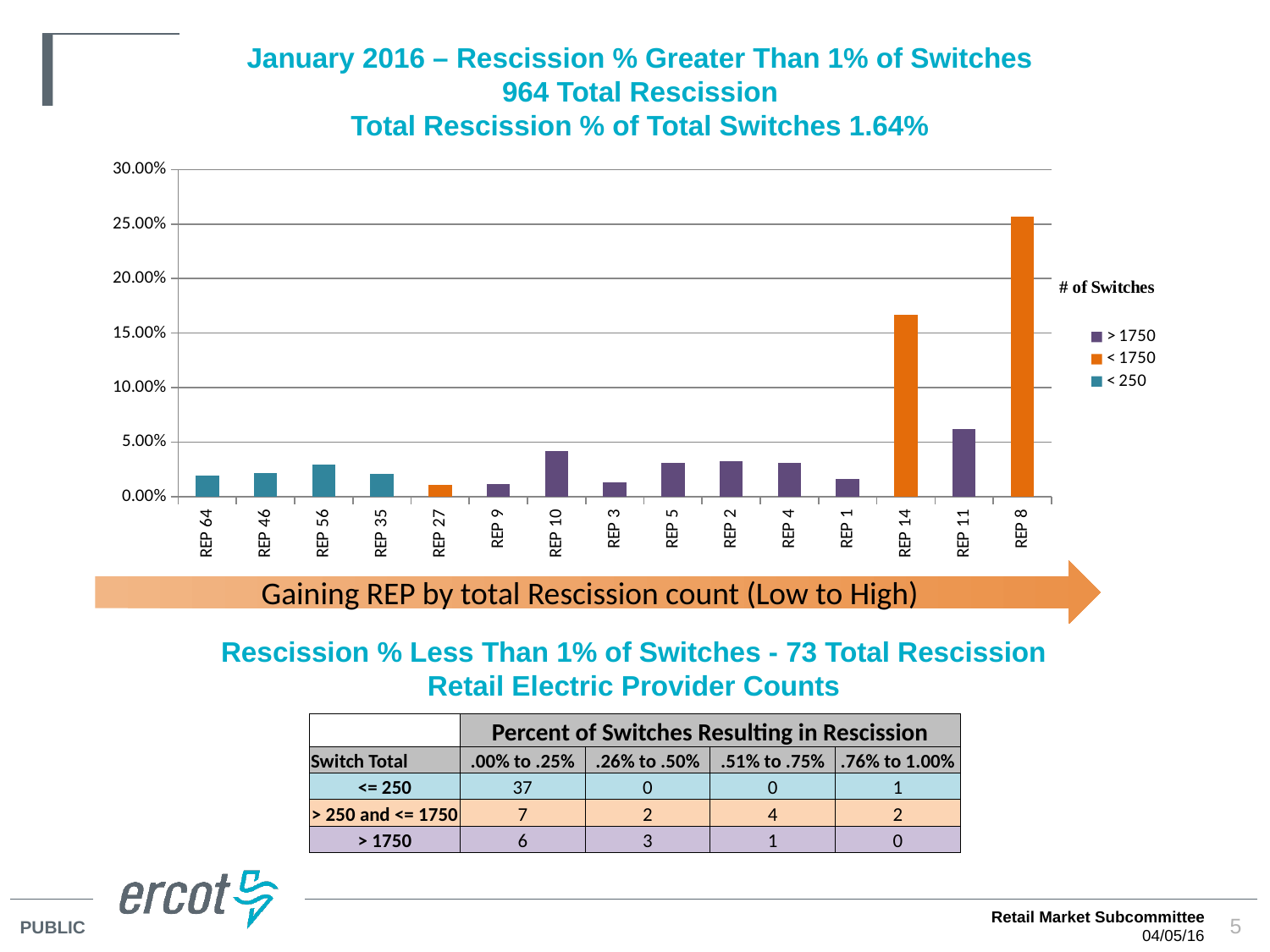

# January 2016 – Rescission % Greater Than 1% of Switches 964 Total Rescission Total Rescission % of Total Switches 1.64%

### Chart

| Category | < 250 | < 1750 | > 1750 |
|---|---|---|---|
| REP 64 | 0.0196078431372549 | 0.0 | 0.0 |
| REP 46 | 0.0217391304347826 | 0.0 | 0.0 |
| REP 56 | 0.0294117647058823 | 0.0 | 0.0 |
| REP 35 | 0.0205761316872427 | 0.0 | 0.0 |
| REP 27 | 0.0 | 0.0103986135181975 | 0.0 |
| REP 9 | 0.0 | 0.0 | 0.0111111111111111 |
| REP 10 | 0.0 | 0.0 | 0.0414129110840438 |
| REP 3 | 0.0 | 0.0 | 0.0127640176265005 |
| REP 5 | 0.0 | 0.0 | 0.0305952776854007 |
| REP 2 | 0.0 | 0.0 | 0.0324254215304798 |
| REP 4 | 0.0 | 0.0 | 0.0306432038834951 |
| REP 1 | 0.0 | 0.0 | 0.0164859646517154 |
| REP 14 | 0.0 | 0.166906474820143 | 0.0 |
| REP 11 | 0.0 | 0.0 | 0.0617780010045203 |
| REP 8 | 0.0 | 0.256554307116104 | 0.0 |
Gaining REP by total Rescission count (Low to High)
Rescission % Less Than 1% of Switches - 73 Total Rescission
Retail Electric Provider Counts
|  | Percent of Switches Resulting in Rescission |  |  |  |
| --- | --- | --- | --- | --- |
| Switch Total | .00% to .25% | .26% to .50% | .51% to .75% | .76% to 1.00% |
| <= 250 | 37 | 0 | 0 | 1 |
| > 250 and <= 1750 | 7 | 2 | 4 | 2 |
| > 1750 | 6 | 3 | 1 | 0 |
Retail Market Subcommittee
04/05/16
5